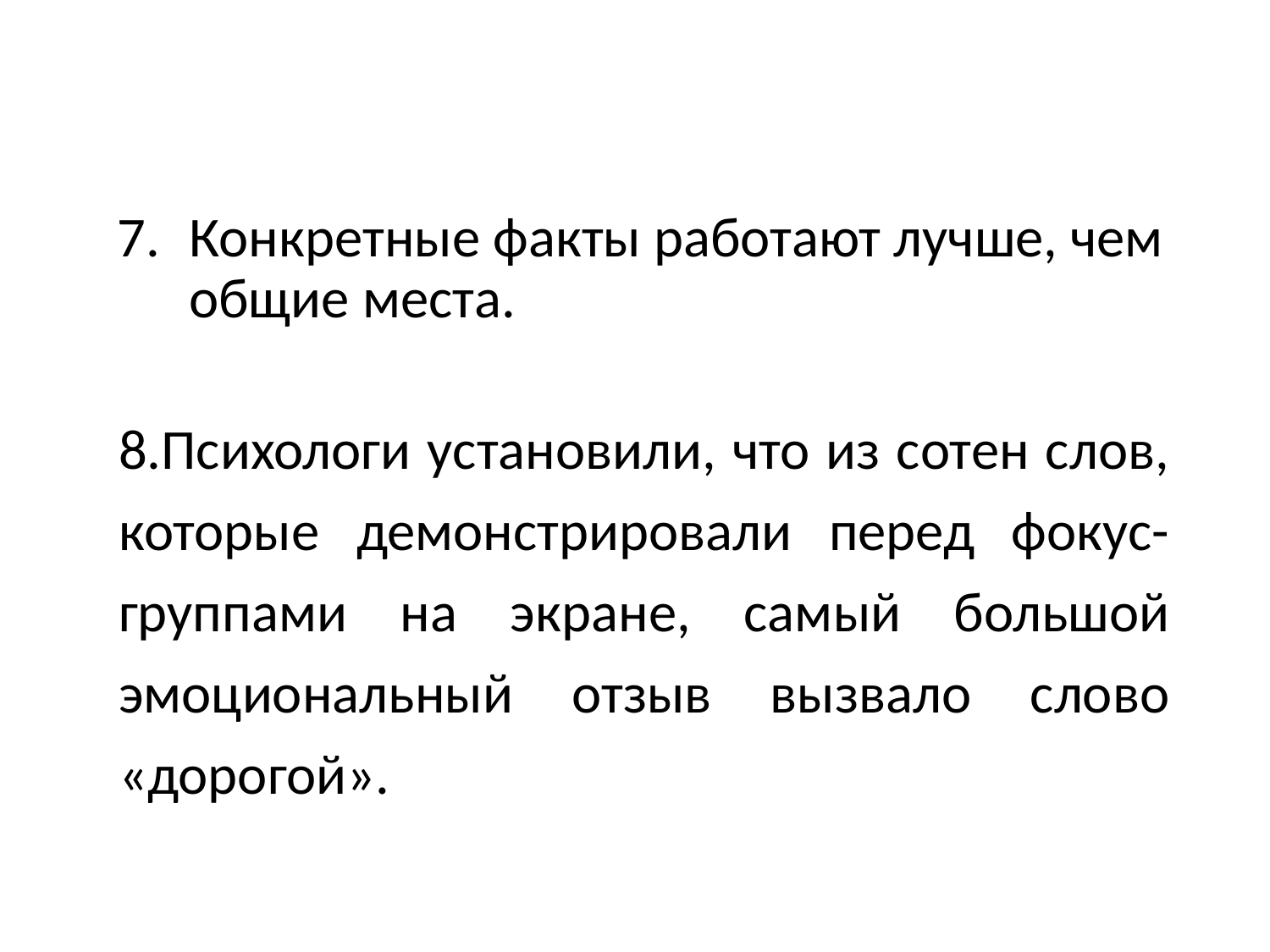

Конкретные факты работают лучше, чем общие места.

8.Психологи установили, что из сотен слов, которые демонстрировали перед фокус-группами на экране, самый большой эмоциональный отзыв вызвало слово «дорогой».